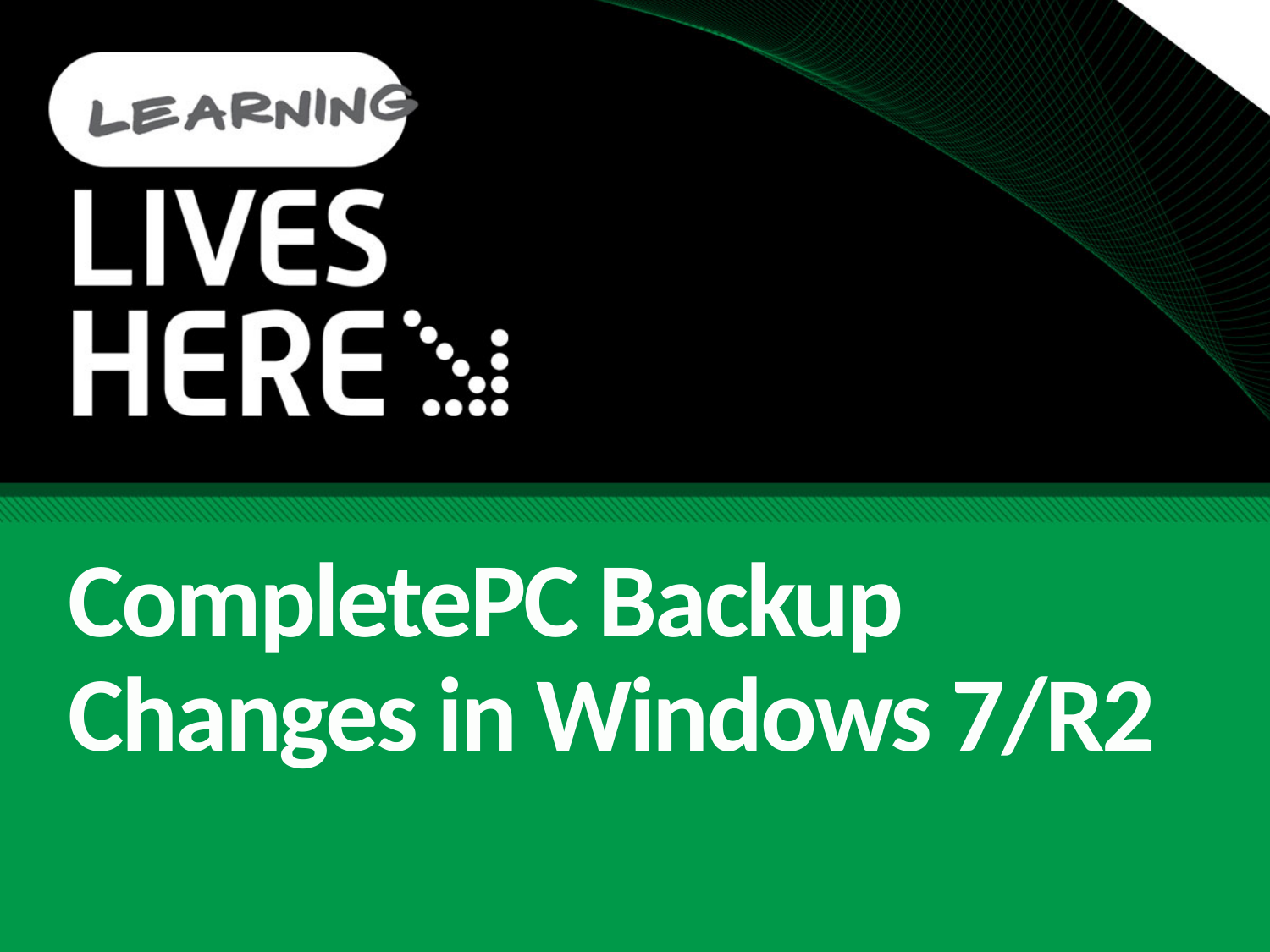

# CompletePC Backup Changes in Windows 7/R2